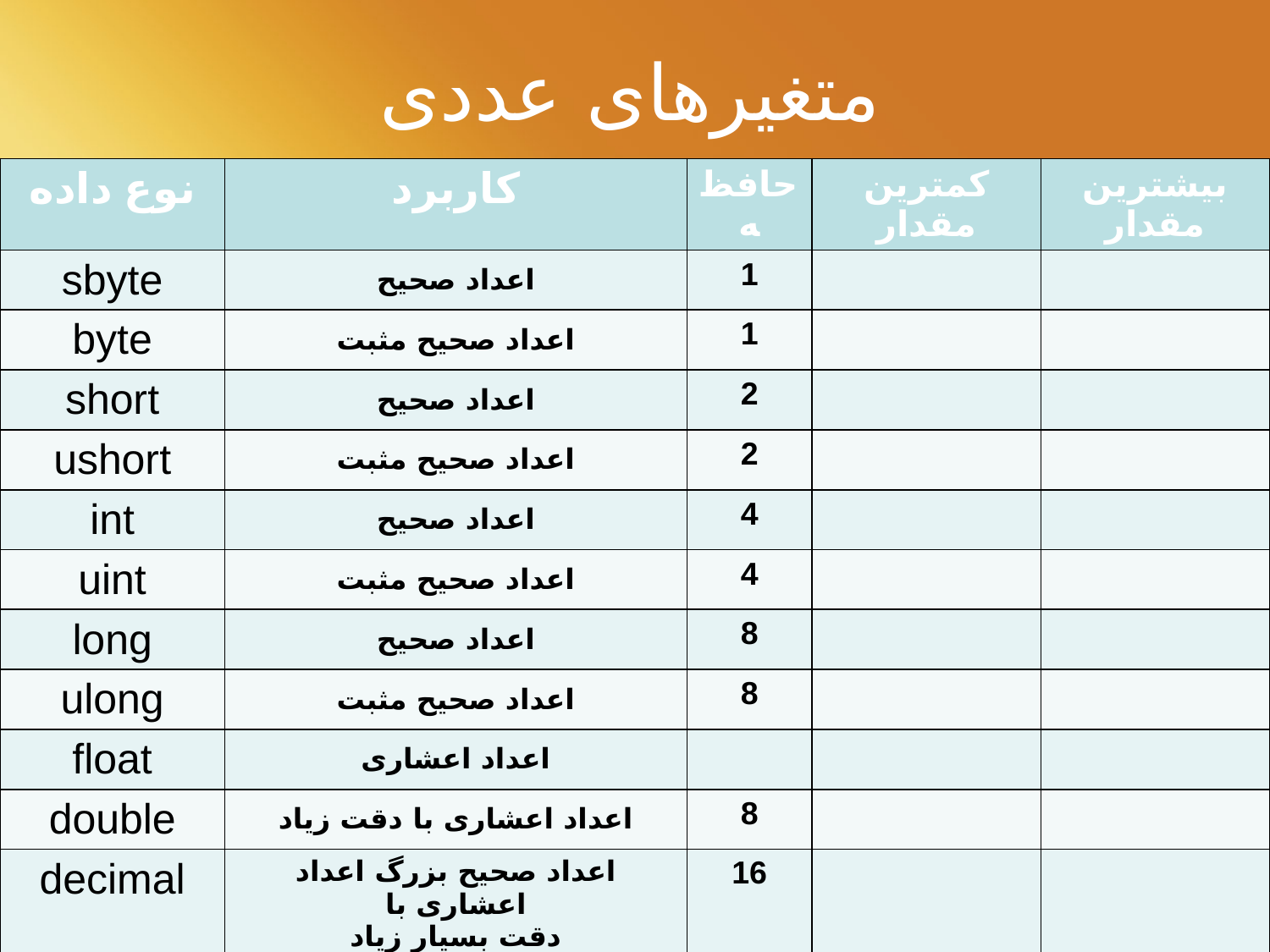

# متغیرهای عددی
| نوع داده | کاربرد | حافظه | کمترین مقدار | بیشترین مقدار |
| --- | --- | --- | --- | --- |
| sbyte | اعداد صحیح | 1 |  |  |
| byte | اعداد صحیح مثبت | 1 |  |  |
| short | اعداد صحیح | 2 |  |  |
| ushort | اعداد صحیح مثبت | 2 |  |  |
| int | اعداد صحیح | 4 |  |  |
| uint | اعداد صحیح مثبت | 4 |  |  |
| long | اعداد صحیح | 8 |  |  |
| ulong | اعداد صحیح مثبت | 8 |  |  |
| float | اعداد اعشاری |  |  |  |
| double | اعداد اعشاری با دقت زیاد | 8 |  |  |
| decimal | اعداد صحیح بزرگ اعداد اعشاری با دقت بسیار زیاد | 16 |  |  |
8